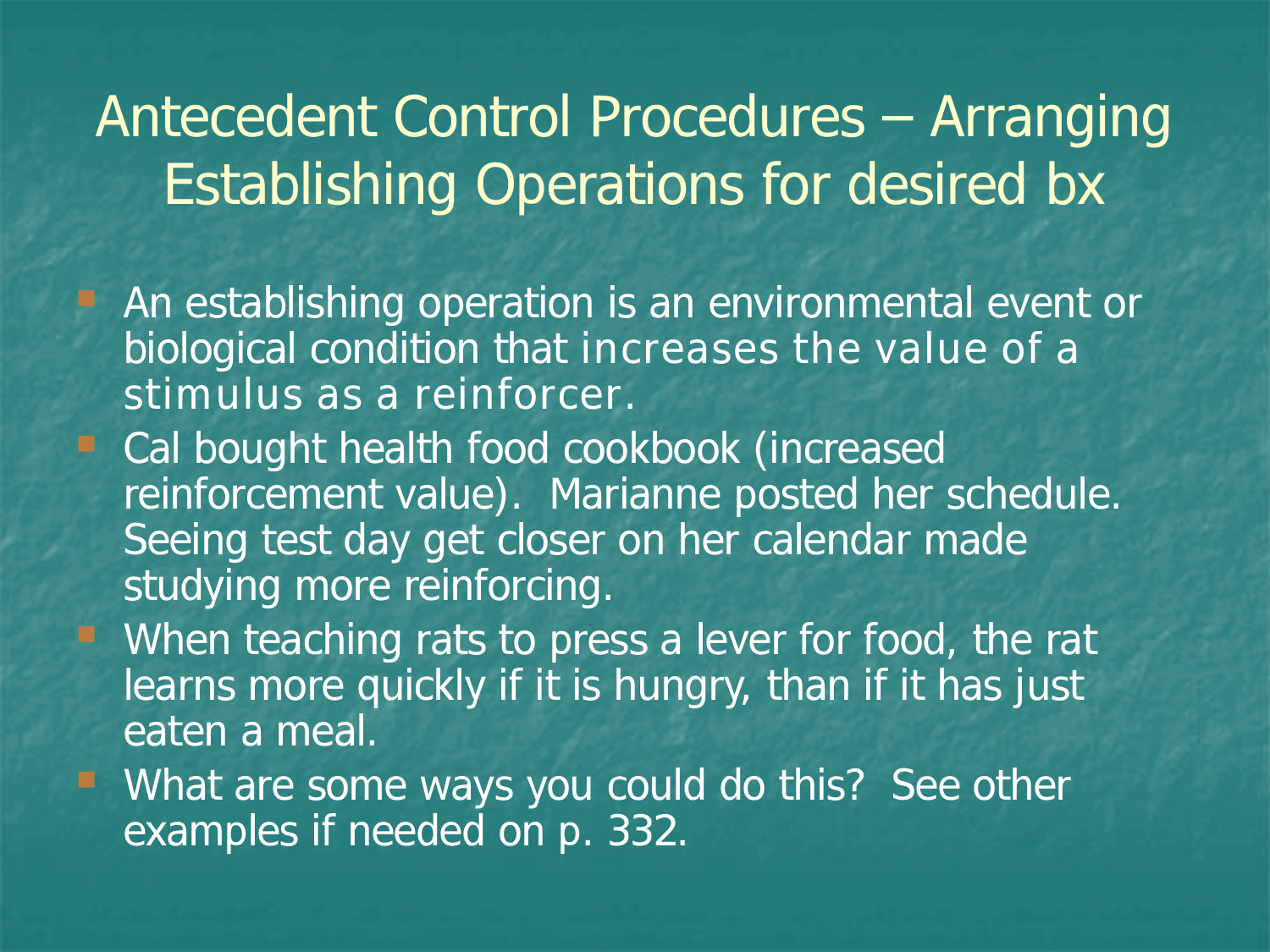

# Antecedent Control Procedures – Arranging Establishing Operations for desired bx
An establishing operation is an environmental event or biological condition that increases the value of a stimulus as a reinforcer.
Cal bought health food cookbook (increased reinforcement value).  Marianne posted her schedule.  Seeing test day get closer on her calendar made studying more reinforcing.
When teaching rats to press a lever for food, the rat learns more quickly if it is hungry, than if it has just eaten a meal.
What are some ways you could do this?  See other examples if needed on p. 332.